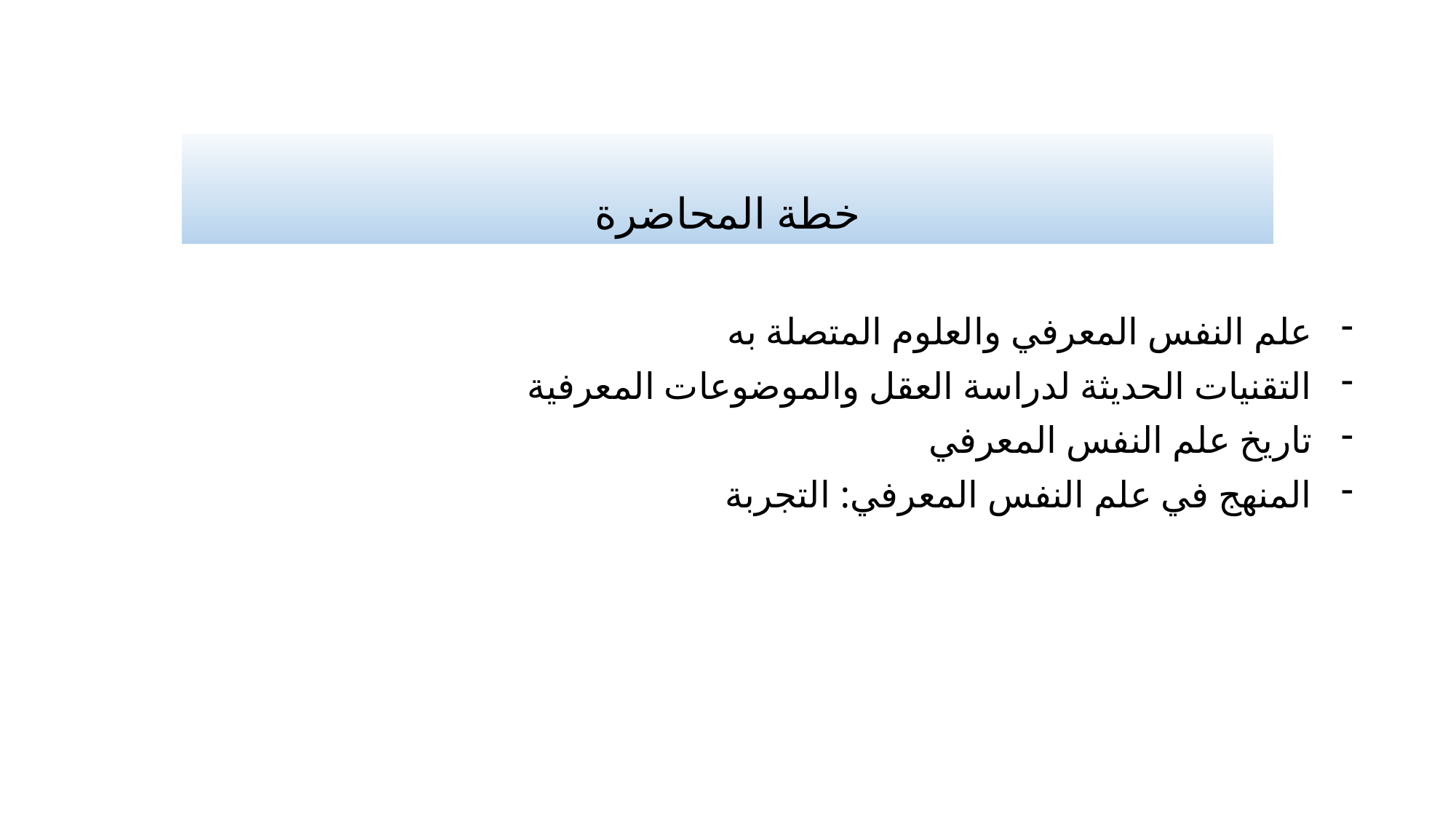

# خطة المحاضرة
علم النفس المعرفي والعلوم المتصلة به
التقنيات الحديثة لدراسة العقل والموضوعات المعرفية
تاريخ علم النفس المعرفي
المنهج في علم النفس المعرفي: التجربة